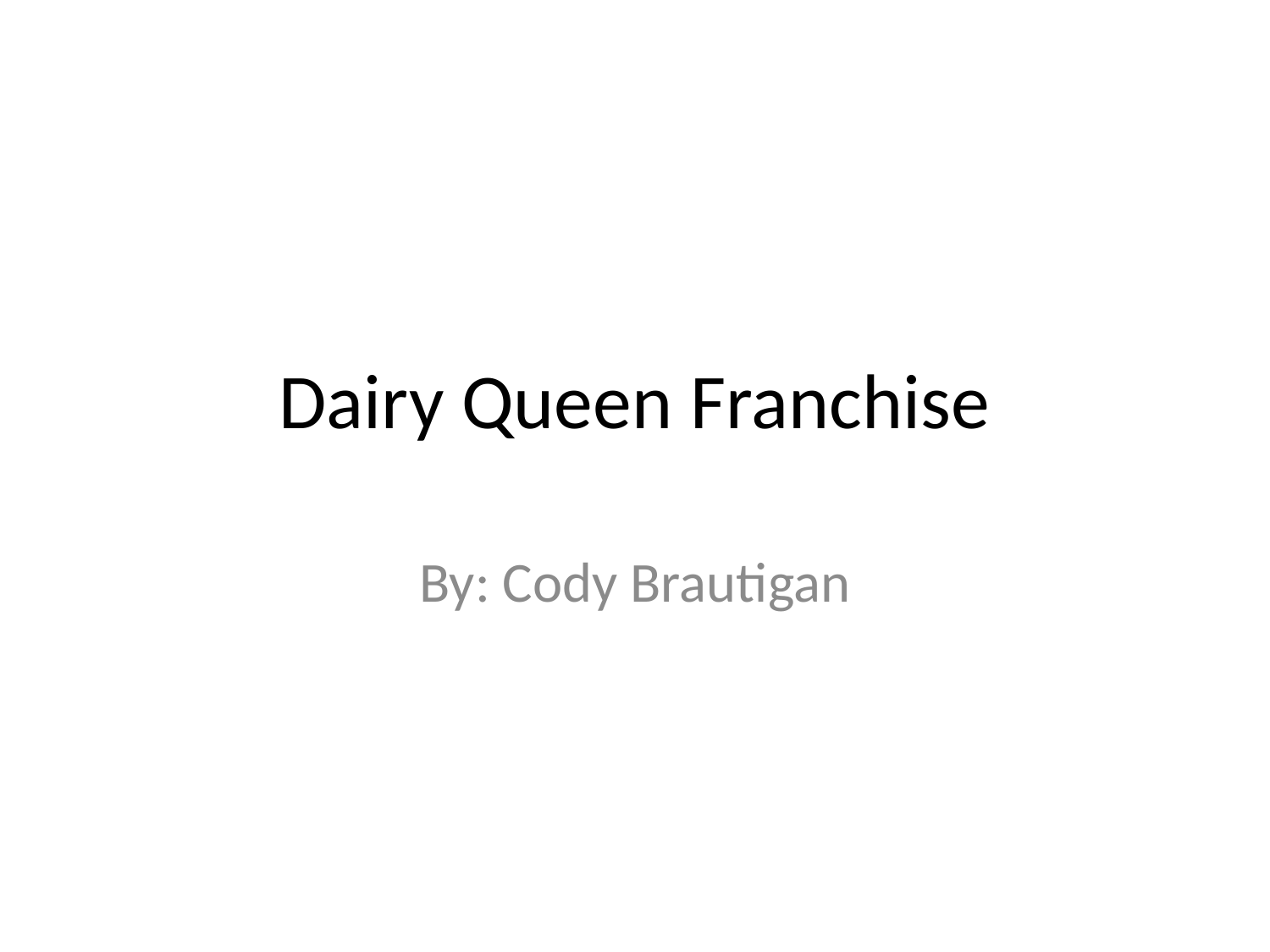

# Dairy Queen Franchise
By: Cody Brautigan